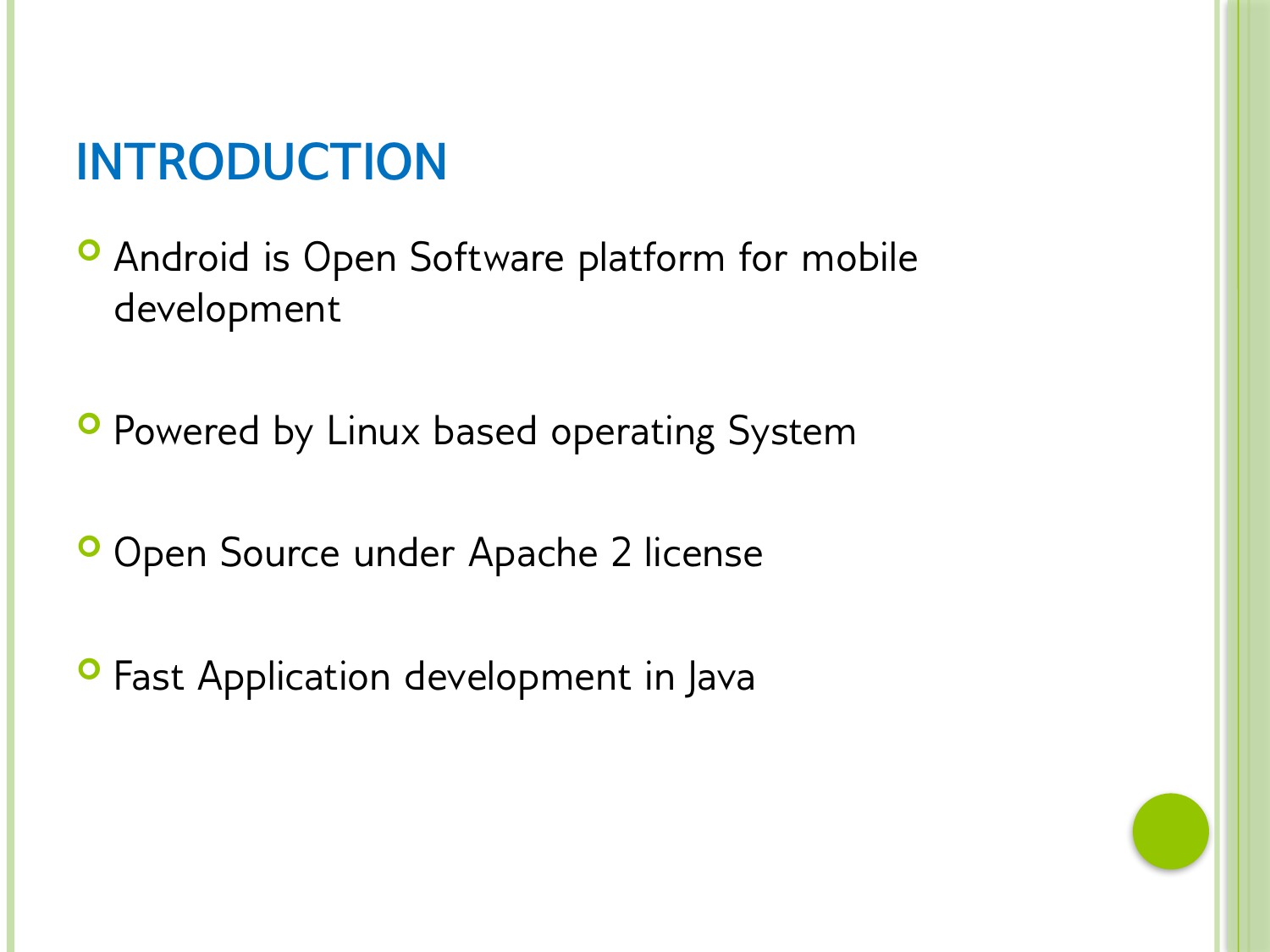

# Introduction
Android is Open Software platform for mobile development

Powered by Linux based operating System

Open Source under Apache 2 license

Fast Application development in Java